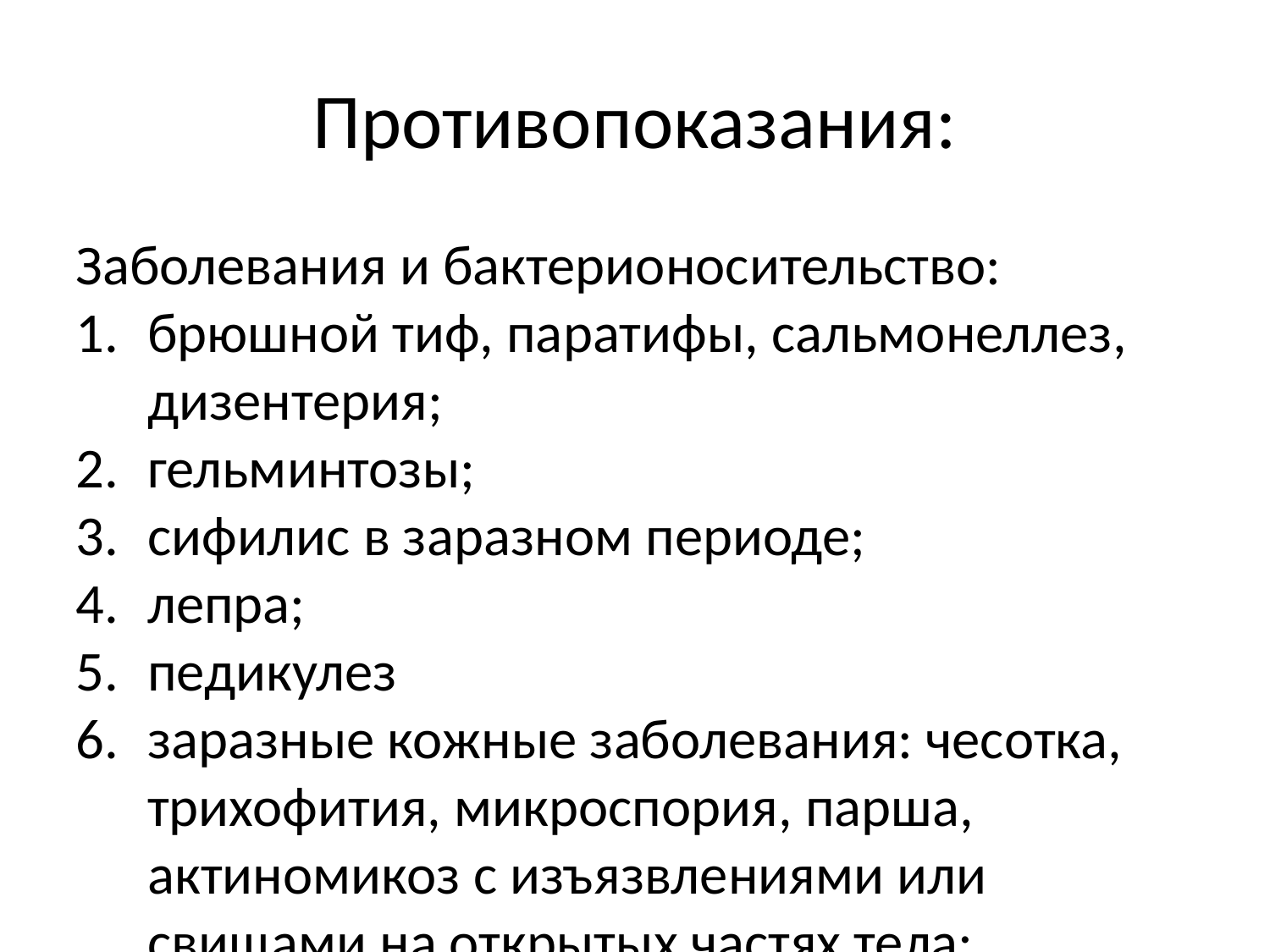

Противопоказания:
Заболевания и бактерионосительство:
брюшной тиф, паратифы, сальмонеллез, дизентерия;
гельминтозы;
сифилис в заразном периоде;
лепра;
педикулез
заразные кожные заболевания: чесотка, трихофития, микроспория, парша, актиномикоз с изъязвлениями или свищами на открытых частях тела;
заразные и деструктивные формы туберкулеза легких, внелегочный туберкулез с наличием свищей, бактериоурии, туберкулезной волчанки лица и рук;
гонорея (все формы) – срок в зависимости от профессиональной группы
инфекции кожи и подкожной клетчатки - для отдельных категорий работников.
озена